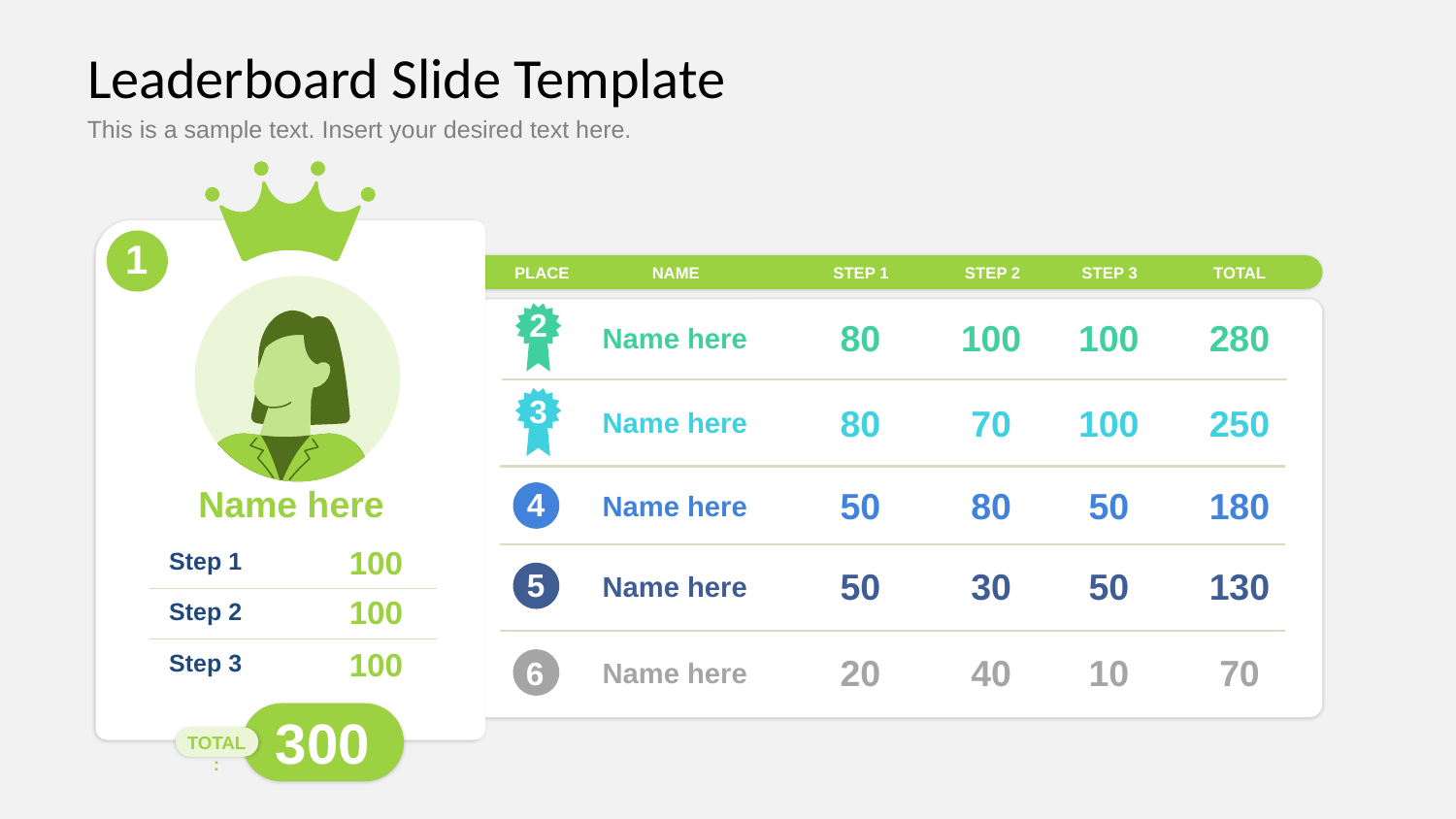

# Leaderboard Slide Template
This is a sample text. Insert your desired text here.

Name here
100
Step 1
100
Step 2
100
Step 3

300

TOTAL:

1

PLACE
NAME
STEP 1
STEP 2
STEP 3
TOTAL

2
80
100
100
280
Name here

3
80
70
100
250
Name here

50
80
50
180
4
Name here

50
30
50
130
5
Name here

20
40
10
70
6
Name here